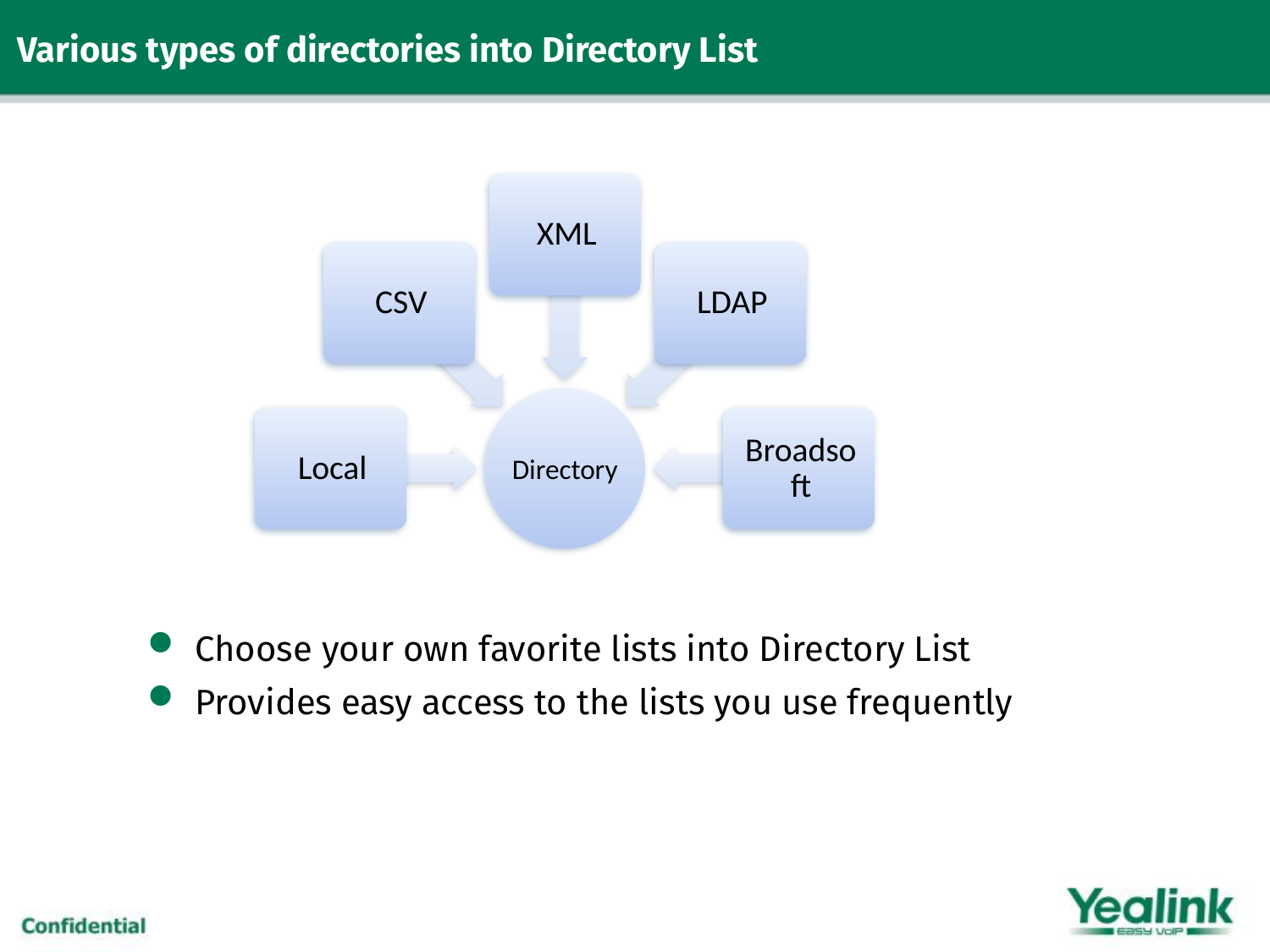

Various types of directories into Directory List
Directory
Local
CSV
XML
LDAP
Broadsoft
Choose your own favorite lists into Directory List
Provides easy access to the lists you use frequently